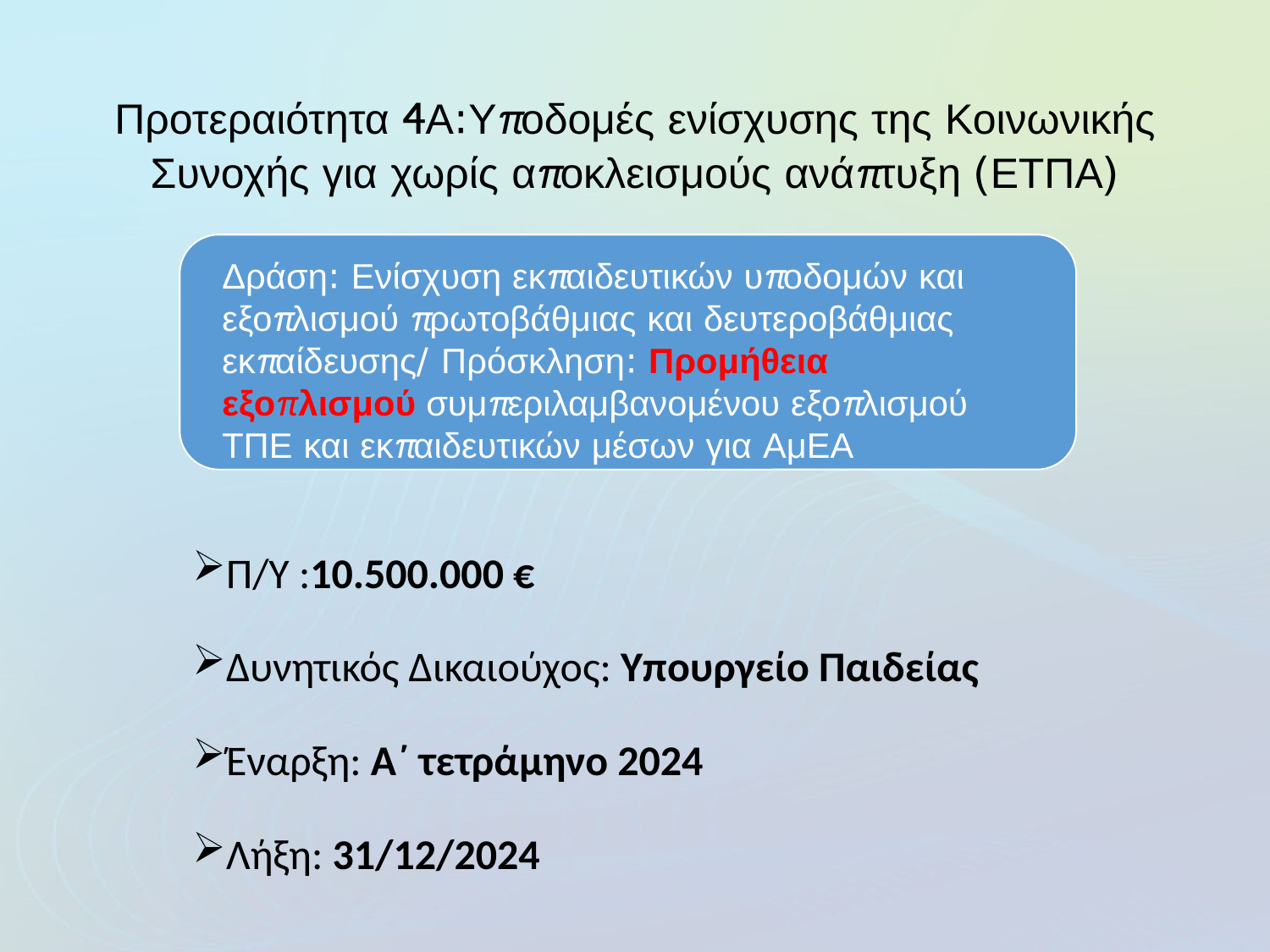

# Προτεραιότητα 4Α:Υποδομές ενίσχυσης της Κοινωνικής Συνοχής για χωρίς αποκλεισμούς ανάπτυξη (ΕΤΠΑ)

Δράση: Ενίσχυση εκπαιδευτικών υποδομών και εξοπλισμού πρωτοβάθμιας και δευτεροβάθμιας εκπαίδευσης/ Πρόσκληση: Προμήθεια εξοπλισμού συμπεριλαμβανομένου εξοπλισμού ΤΠΕ και εκπαιδευτικών μέσων για ΑμΕΑ
Π/Υ :10.500.000 €
Δυνητικός Δικαιούχος: Υπουργείο Παιδείας
Έναρξη: Α΄ τετράμηνο 2024
Λήξη: 31/12/2024